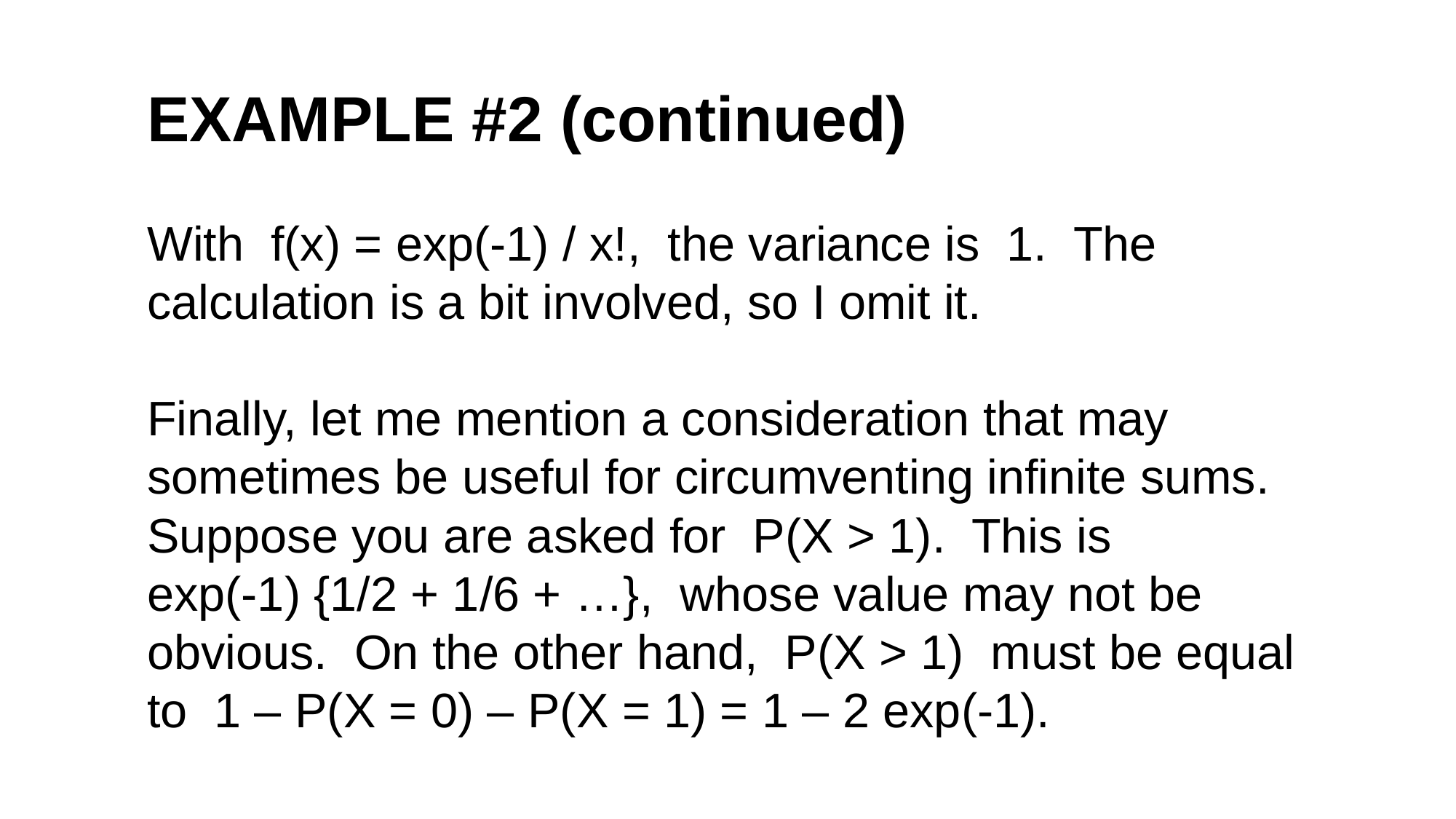

#
EXAMPLE #2 (continued)

With  f(x) = exp(-1) / x!,  the variance is  1.  The calculation is a bit involved, so I omit it.

Finally, let me mention a consideration that may sometimes be useful for circumventing infinite sums.  Suppose you are asked for  P(X > 1).  This is              exp(-1) {1/2 + 1/6 + …},  whose value may not be obvious.  On the other hand,  P(X > 1)  must be equal to  1 – P(X = 0) – P(X = 1) = 1 – 2 exp(-1).